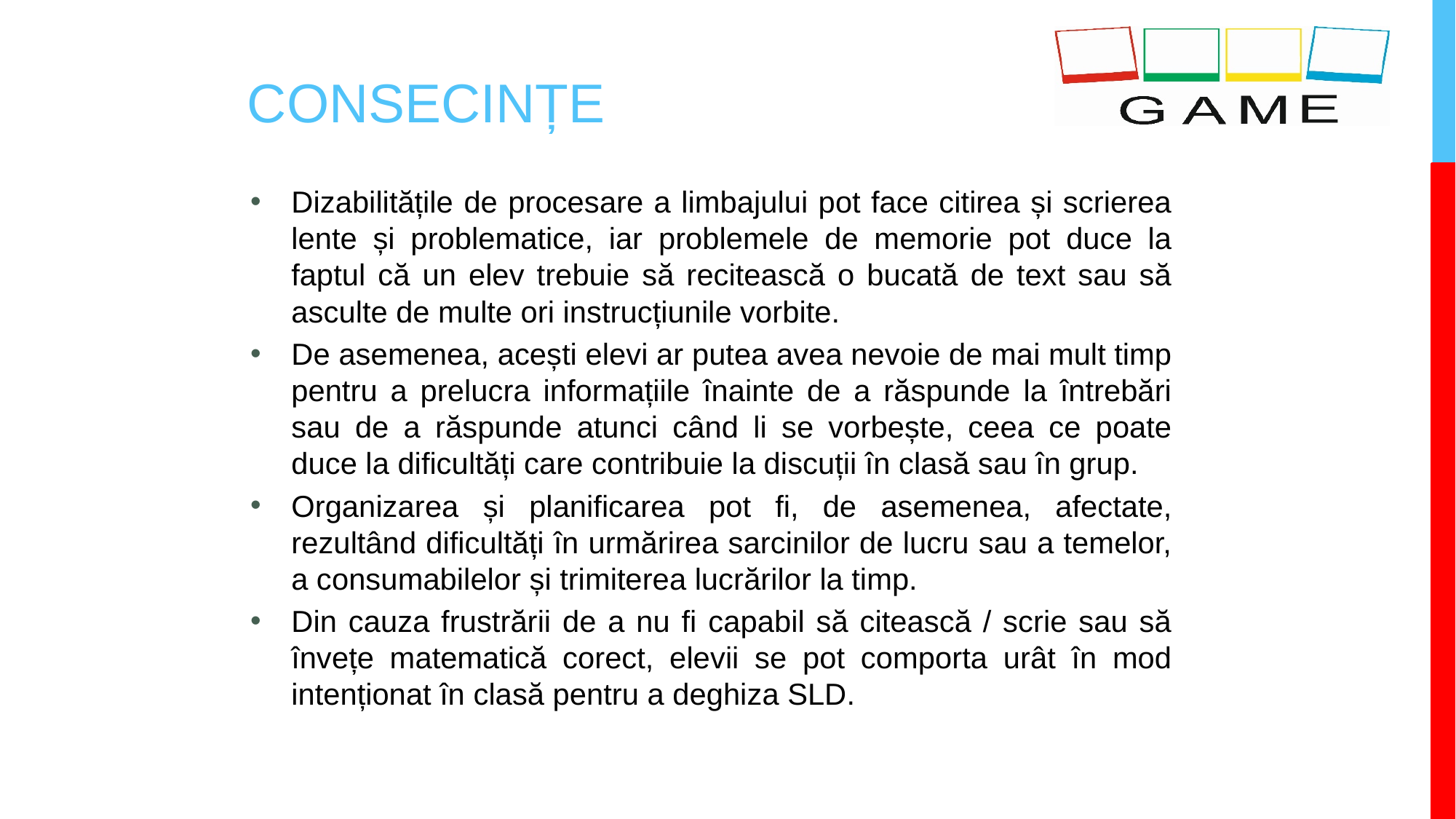

# CONSECINȚE
Dizabilitățile de procesare a limbajului pot face citirea și scrierea lente și problematice, iar problemele de memorie pot duce la faptul că un elev trebuie să recitească o bucată de text sau să asculte de multe ori instrucțiunile vorbite.
De asemenea, acești elevi ar putea avea nevoie de mai mult timp pentru a prelucra informațiile înainte de a răspunde la întrebări sau de a răspunde atunci când li se vorbește, ceea ce poate duce la dificultăți care contribuie la discuții în clasă sau în grup.
Organizarea și planificarea pot fi, de asemenea, afectate, rezultând dificultăți în urmărirea sarcinilor de lucru sau a temelor, a consumabilelor și trimiterea lucrărilor la timp.
Din cauza frustrării de a nu fi capabil să citească / scrie sau să învețe matematică corect, elevii se pot comporta urât în mod intenționat în clasă pentru a deghiza SLD.